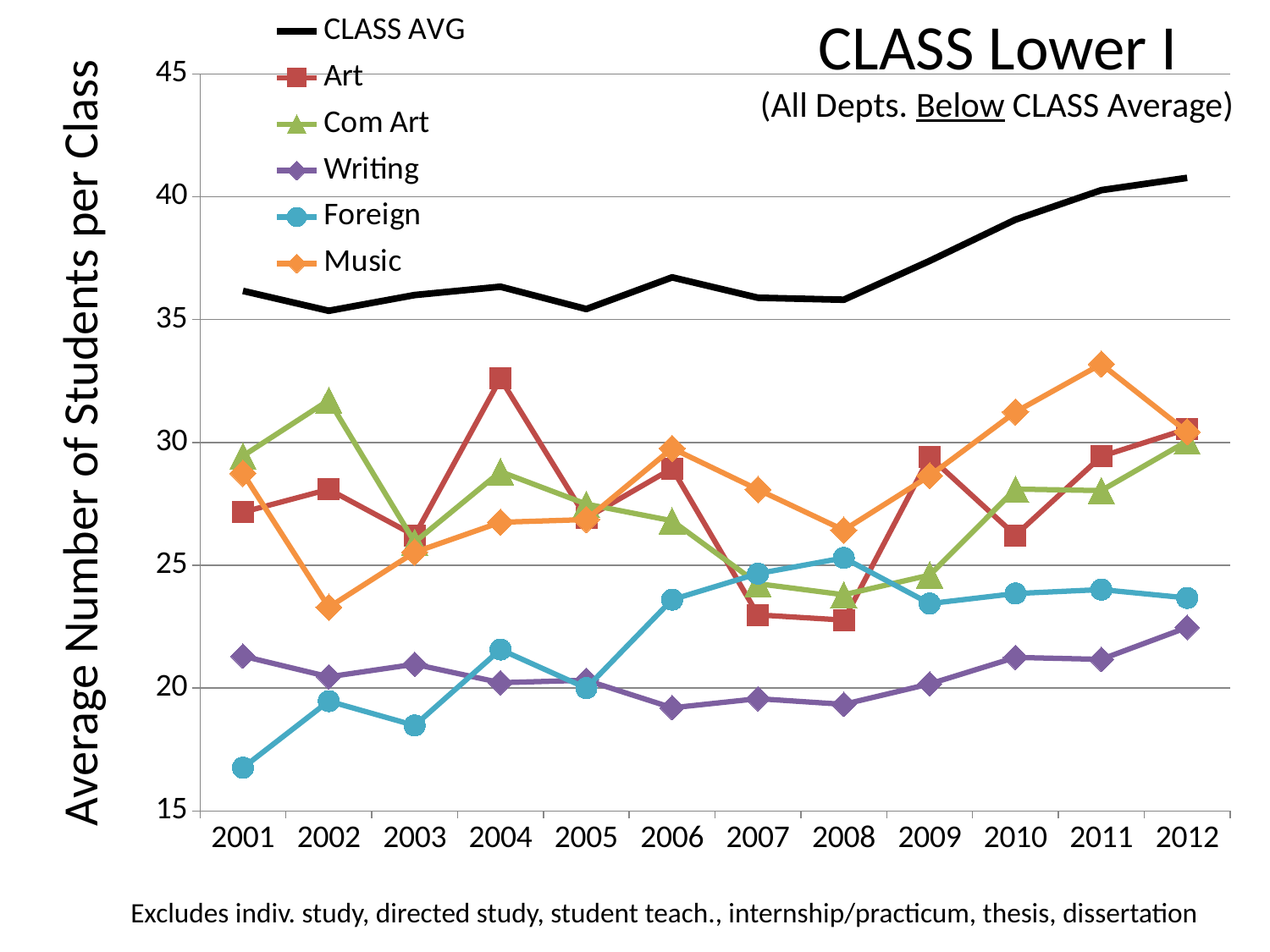

### Chart

| Category | CLASS AVG | Art | Com Art | Writing | Foreign | Music |
|---|---|---|---|---|---|---|
| 2001 | 36.17 | 27.16 | 29.45 | 21.3 | 16.76 | 28.74 |
| 2002 | 35.36 | 28.09 | 31.72 | 20.459999999999994 | 19.47 | 23.29 |
| 2003 | 36.0 | 26.21 | 25.939999999999994 | 20.97 | 18.479999999999993 | 25.53 |
| 2004 | 36.34 | 32.6 | 28.810000000000006 | 20.22 | 21.57 | 26.75 |
| 2005 | 35.43 | 26.919999999999995 | 27.49 | 20.32 | 20.0 | 26.86 |
| 2006 | 36.72000000000001 | 28.939999999999994 | 26.810000000000006 | 19.2 | 23.6 | 29.759999999999994 |
| 2007 | 35.89 | 22.979999999999993 | 24.25 | 19.57 | 24.66 | 28.08 |
| 2008 | 35.81 | 22.77 | 23.8 | 19.34 | 25.3 | 26.43 |
| 2009 | 37.39 | 29.419999999999995 | 24.6 | 20.170000000000005 | 23.439999999999994 | 28.64 |
| 2010 | 39.07 | 26.22 | 28.1 | 21.25 | 23.85 | 31.24 |
| 2011 | 40.27 | 29.43 | 28.04 | 21.17 | 24.01 | 33.19000000000001 |
| 2012 | 40.77 | 30.55 | 30.05 | 22.47 | 23.67 | 30.43 |
CLASS Lower I
(All Depts. Below CLASS Average)
Average Number of Students per Class
Excludes indiv. study, directed study, student teach., internship/practicum, thesis, dissertation